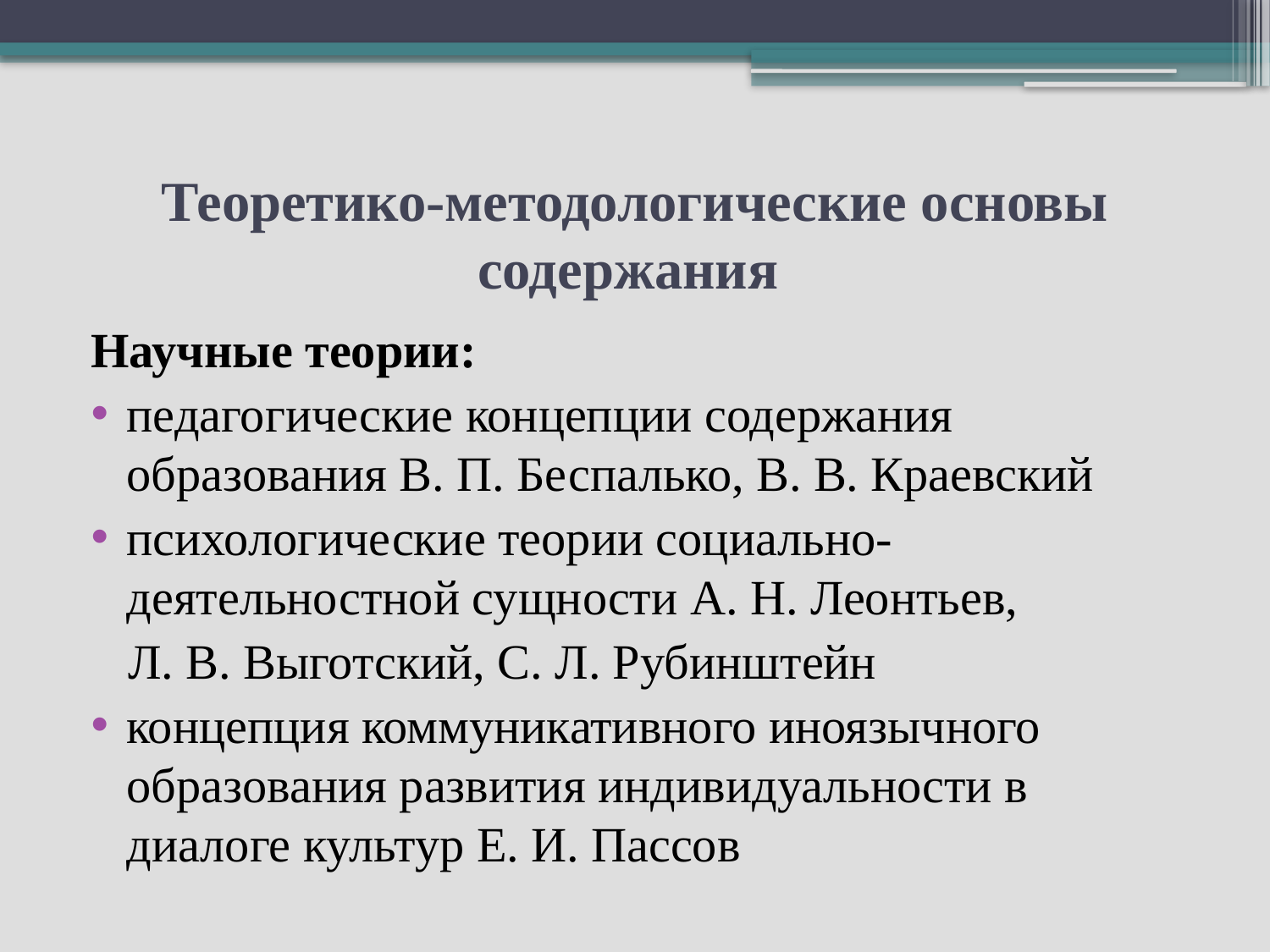

# Теоретико-методологические основы содержания
Научные теории:
педагогические концепции содержания образования В. П. Беспалько, В. В. Краевский
психологические теории социально-деятельностной сущности А. Н. Леонтьев,
   Л. В. Выготский, С. Л. Рубинштейн
концепция коммуникативного иноязычного образования развития индивидуальности в диалоге культур Е. И. Пассов